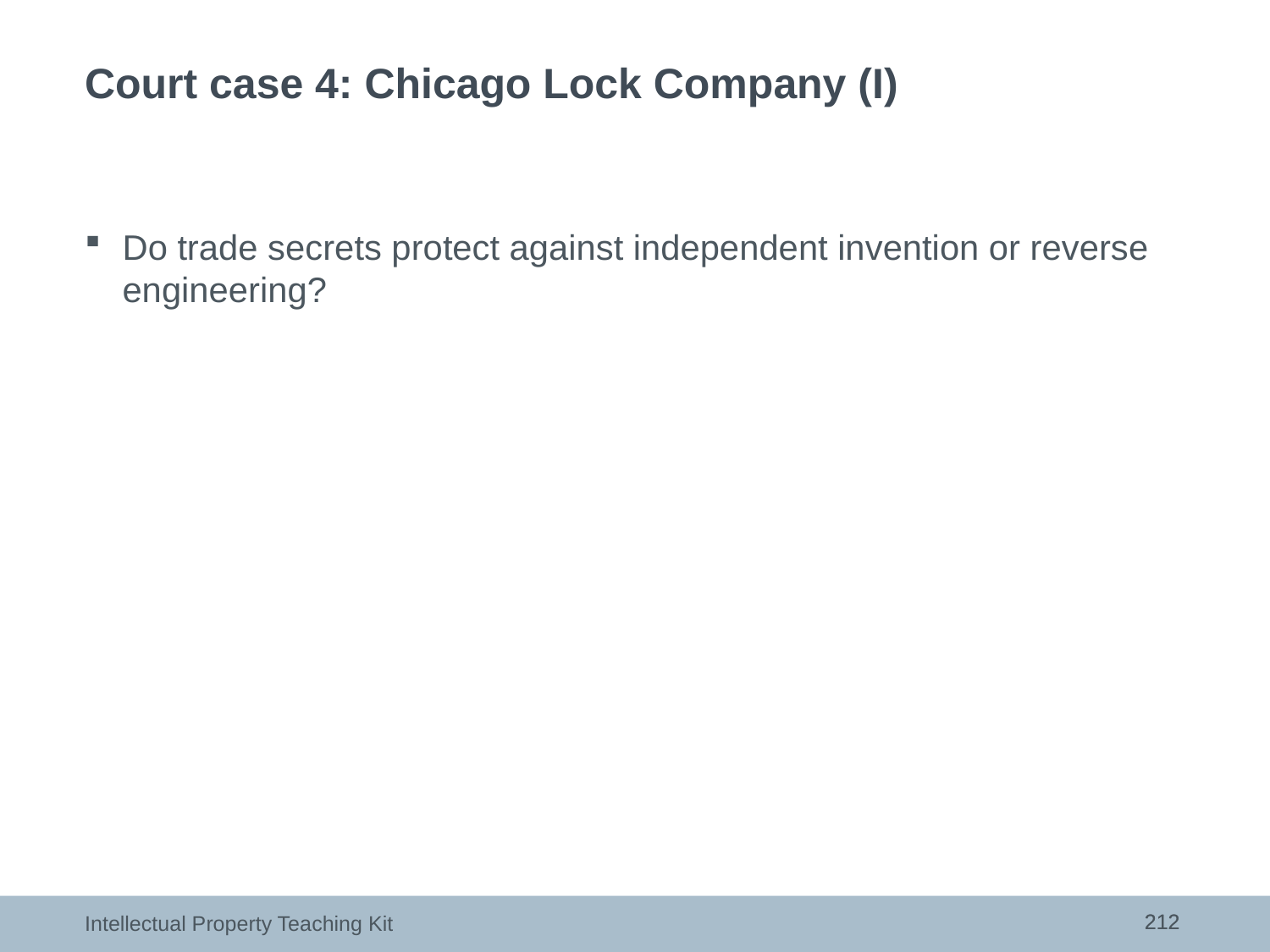

# Court case 4: Chicago Lock Company (I)
Do trade secrets protect against independent invention or reverse engineering?
212
212
Intellectual Property Teaching Kit